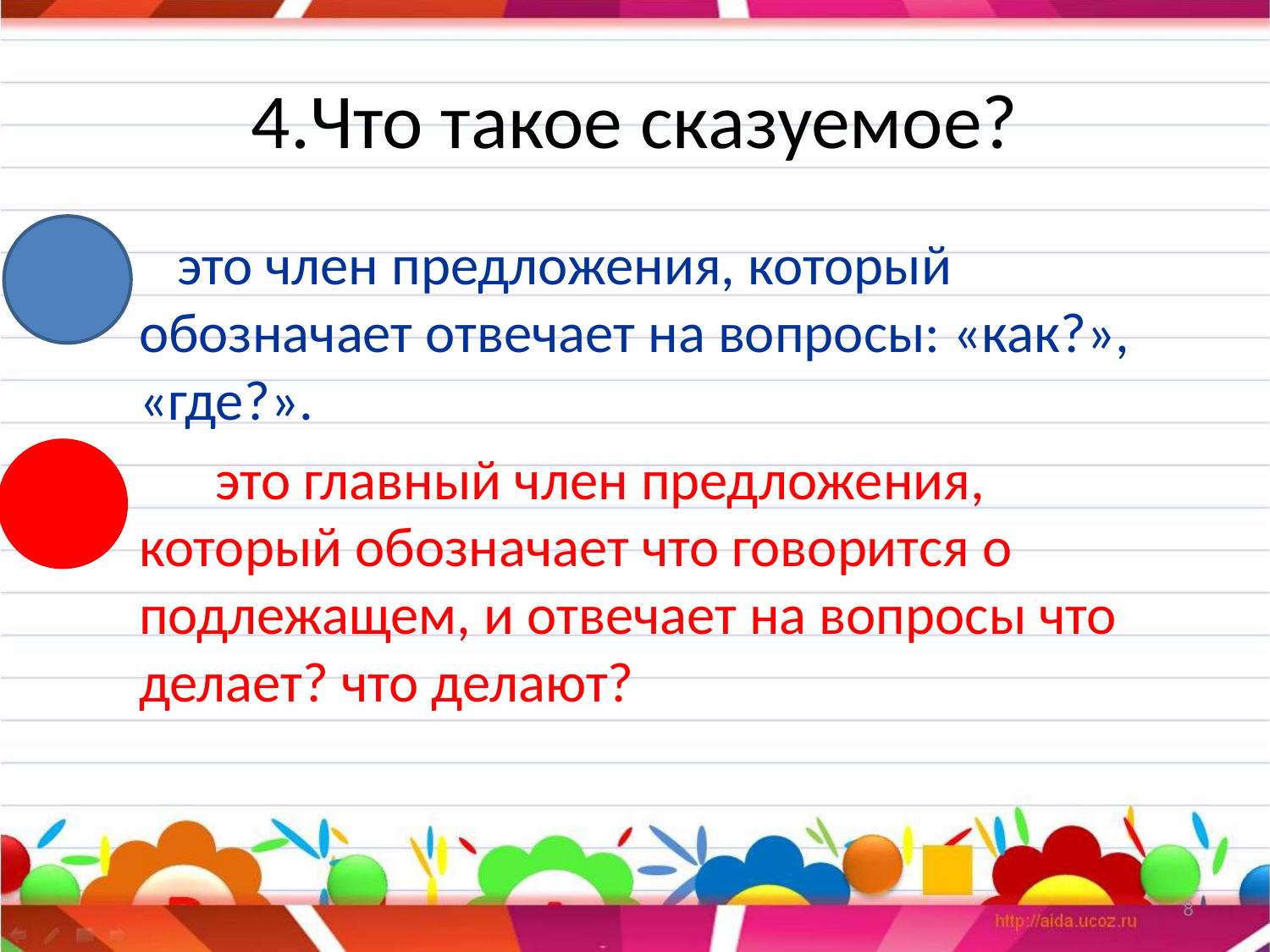

# 4.Что такое сказуемое?

   это член предложения, который обозначает отвечает на вопросы: «как?», «где?».
      это главный член предложения, который обозначает что говорится о подлежащем, и отвечает на вопросы что делает? что делают?

8